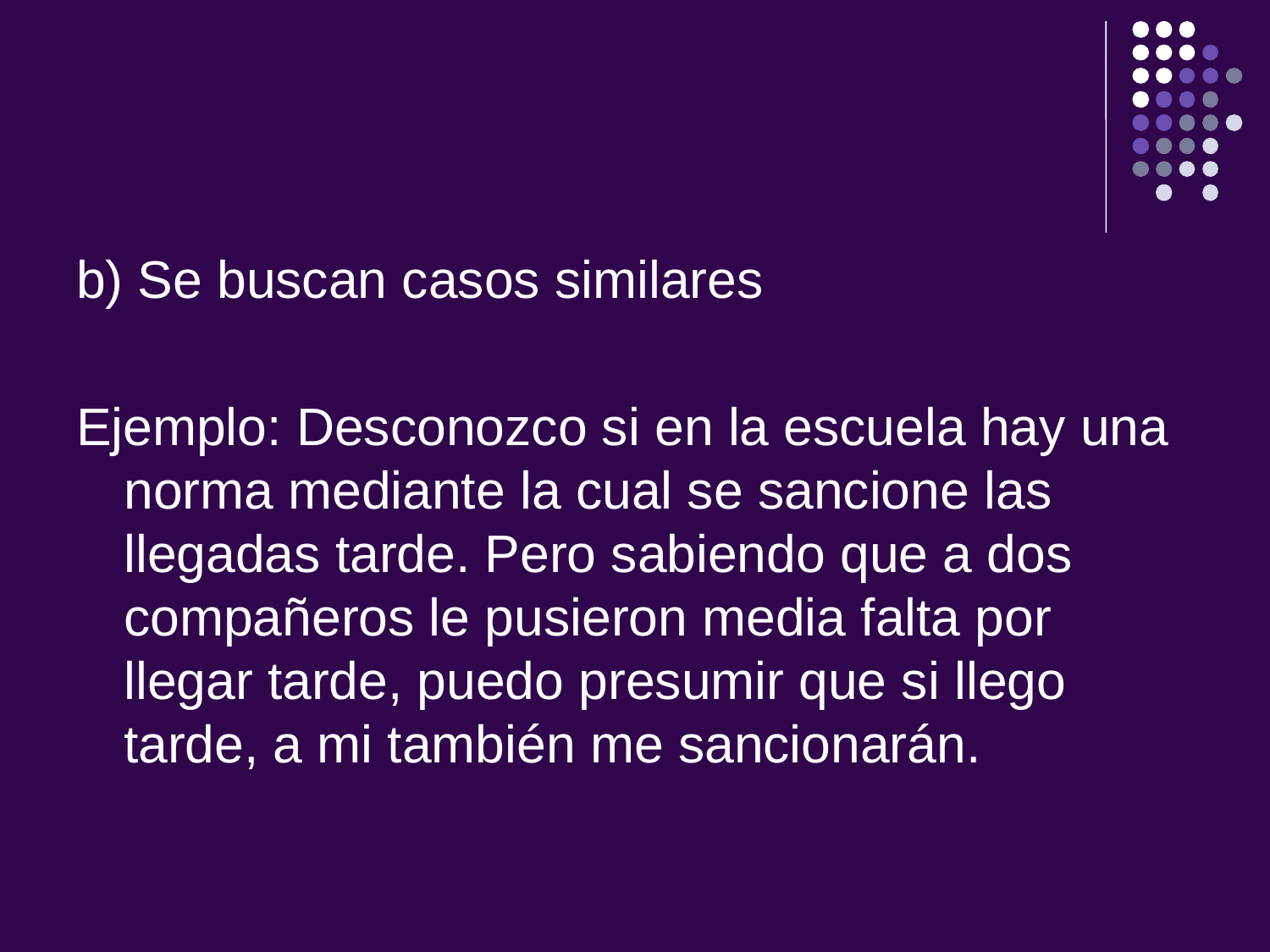

b) Se buscan casos similares

Ejemplo: Desconozco si en la escuela hay una norma mediante la cual se sancione las llegadas tarde. Pero sabiendo que a dos compañeros le pusieron media falta por llegar tarde, puedo presumir que si llego tarde, a mi también me sancionarán.